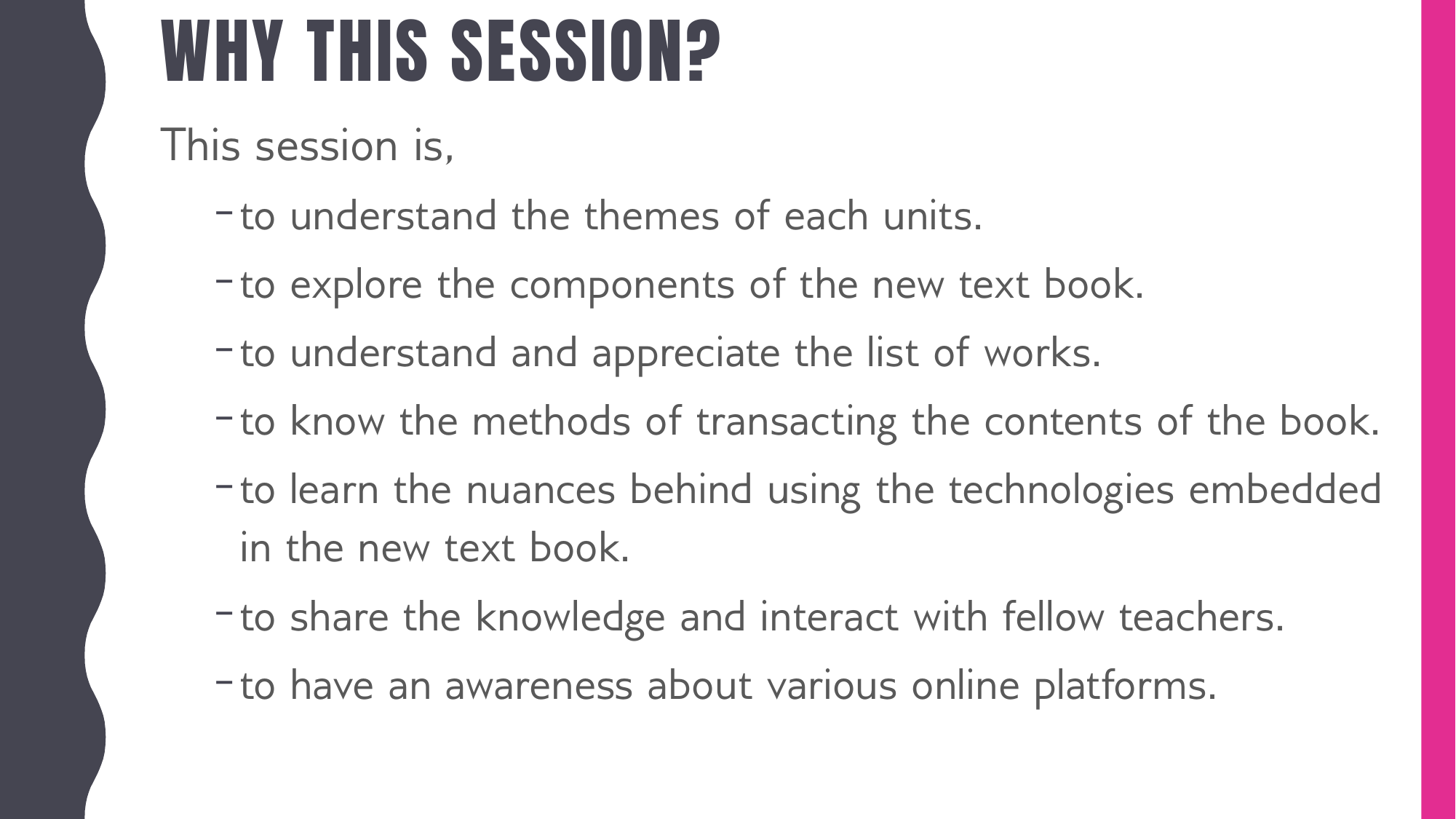

# Why this session?
This session is,
to understand the themes of each units.
to explore the components of the new text book.
to understand and appreciate the list of works.
to know the methods of transacting the contents of the book.
to learn the nuances behind using the technologies embedded in the new text book.
to share the knowledge and interact with fellow teachers.
to have an awareness about various online platforms.